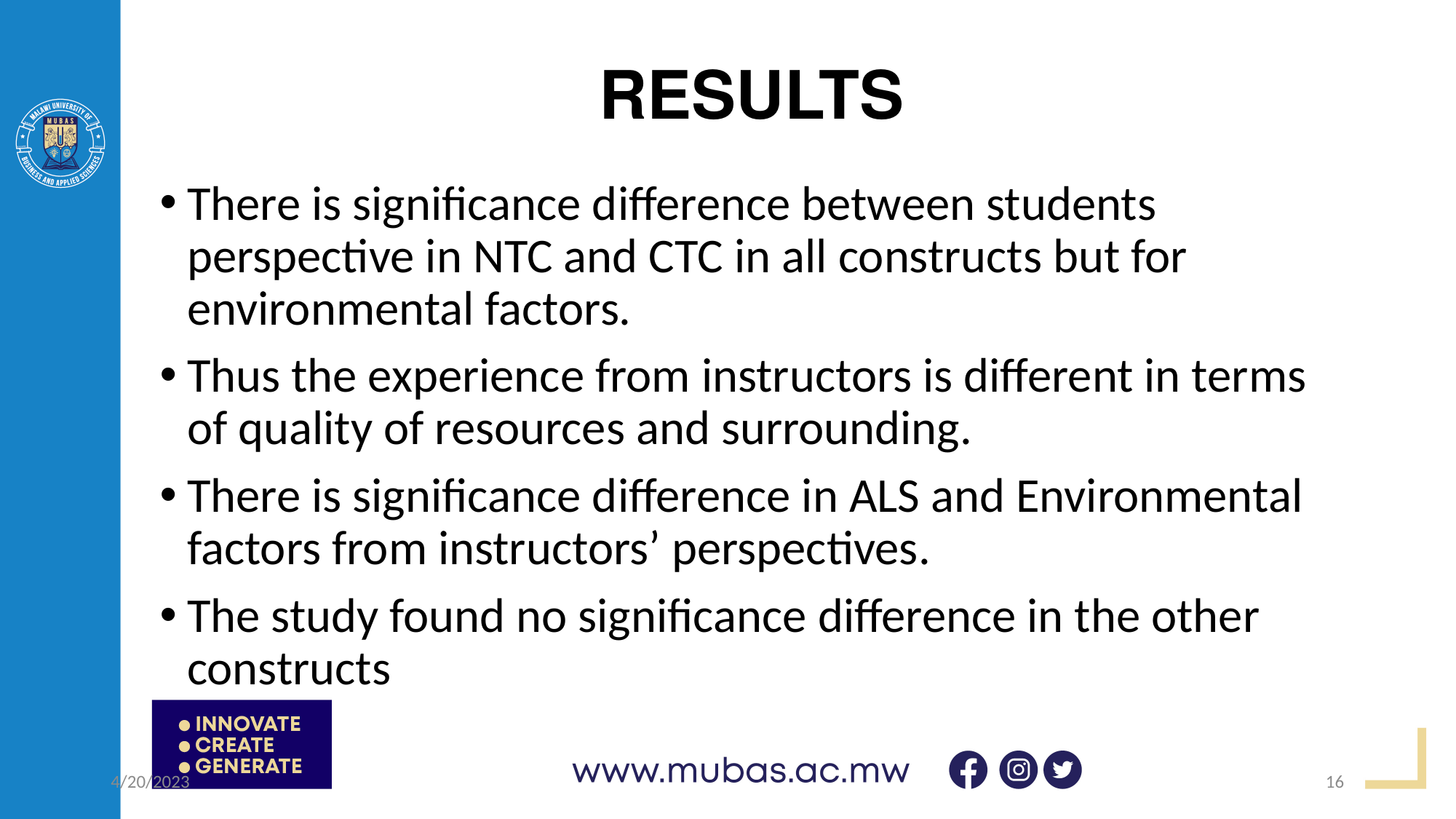

# RESULTS
There is significance difference between students perspective in NTC and CTC in all constructs but for environmental factors.
Thus the experience from instructors is different in terms of quality of resources and surrounding.
There is significance difference in ALS and Environmental factors from instructors’ perspectives.
The study found no significance difference in the other constructs
4/20/2023
16